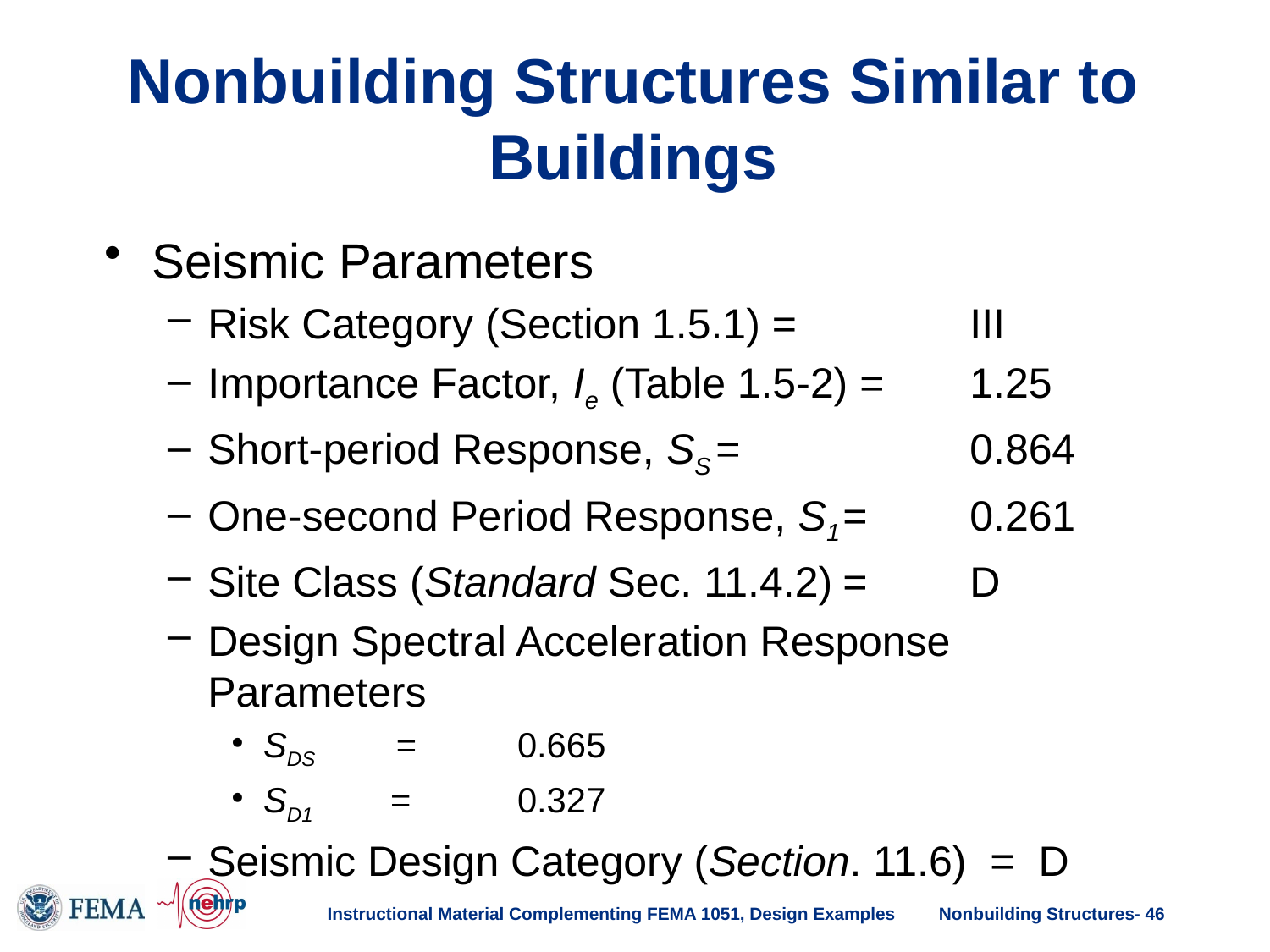

# Nonbuilding Structures Similar to Buildings
Seismic Parameters
Risk Category (Section 1.5.1) = 		III
Importance Factor, Ie (Table 1.5-2) =	1.25
Short-period Response, SS	=		0.864
One-second Period Response, S1	=	0.261
Site Class (Standard Sec. 11.4.2)	=	D
Design Spectral Acceleration Response Parameters
SDS  	 =	0.665
SD1	=	0.327
Seismic Design Category (Section. 11.6)  =  D
Instructional Material Complementing FEMA 1051, Design Examples
Nonbuilding Structures- 46